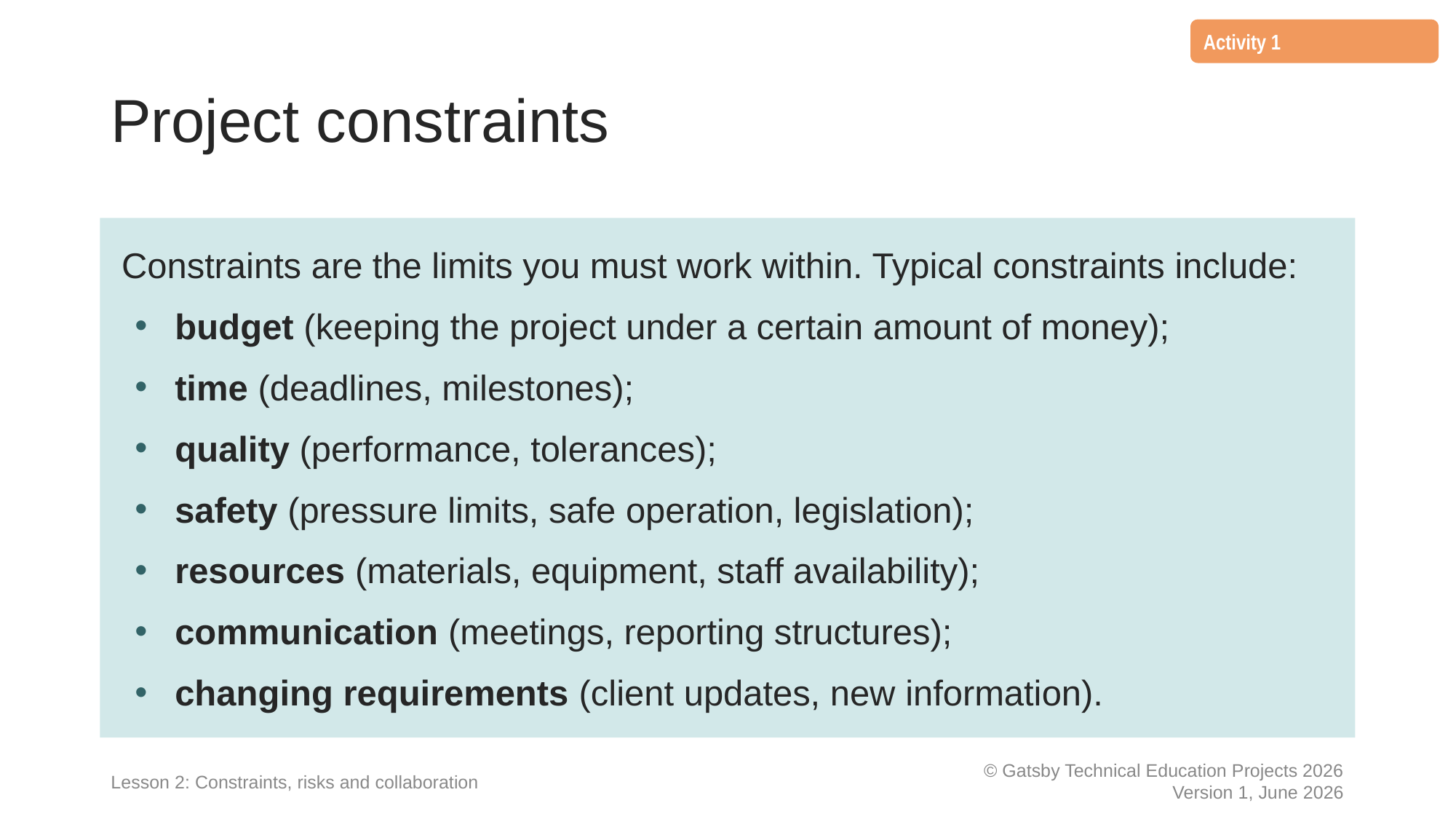

Activity 1
# Project constraints
Constraints are the limits you must work within. Typical constraints include:
budget (keeping the project under a certain amount of money);
time (deadlines, milestones);
quality (performance, tolerances);
safety (pressure limits, safe operation, legislation);
resources (materials, equipment, staff availability);
communication (meetings, reporting structures);
changing requirements (client updates, new information).

Lesson 2: Constraints, risks and collaboration